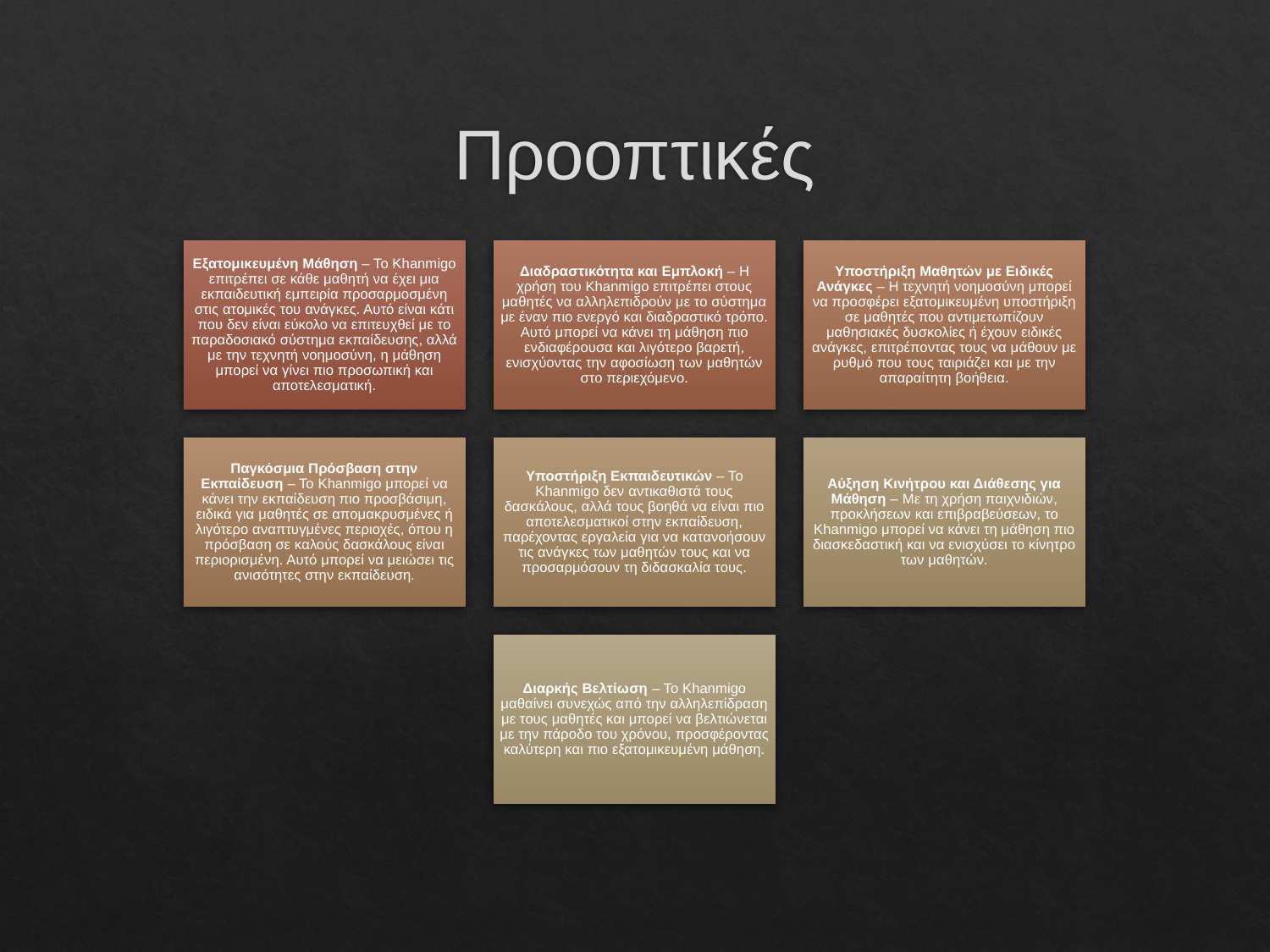

# Προοπτικές
Εξατομικευμένη Μάθηση – Το Khanmigo επιτρέπει σε κάθε μαθητή να έχει μια εκπαιδευτική εμπειρία προσαρμοσμένη στις ατομικές του ανάγκες. Αυτό είναι κάτι που δεν είναι εύκολο να επιτευχθεί με το παραδοσιακό σύστημα εκπαίδευσης, αλλά με την τεχνητή νοημοσύνη, η μάθηση μπορεί να γίνει πιο προσωπική και αποτελεσματική.
Διαδραστικότητα και Εμπλοκή – Η χρήση του Khanmigo επιτρέπει στους μαθητές να αλληλεπιδρούν με το σύστημα με έναν πιο ενεργό και διαδραστικό τρόπο. Αυτό μπορεί να κάνει τη μάθηση πιο ενδιαφέρουσα και λιγότερο βαρετή, ενισχύοντας την αφοσίωση των μαθητών στο περιεχόμενο.
Υποστήριξη Μαθητών με Ειδικές Ανάγκες – Η τεχνητή νοημοσύνη μπορεί να προσφέρει εξατομικευμένη υποστήριξη σε μαθητές που αντιμετωπίζουν μαθησιακές δυσκολίες ή έχουν ειδικές ανάγκες, επιτρέποντας τους να μάθουν με ρυθμό που τους ταιριάζει και με την απαραίτητη βοήθεια.
Παγκόσμια Πρόσβαση στην Εκπαίδευση – Το Khanmigo μπορεί να κάνει την εκπαίδευση πιο προσβάσιμη, ειδικά για μαθητές σε απομακρυσμένες ή λιγότερο αναπτυγμένες περιοχές, όπου η πρόσβαση σε καλούς δασκάλους είναι περιορισμένη. Αυτό μπορεί να μειώσει τις ανισότητες στην εκπαίδευση.
Υποστήριξη Εκπαιδευτικών – Το Khanmigo δεν αντικαθιστά τους δασκάλους, αλλά τους βοηθά να είναι πιο αποτελεσματικοί στην εκπαίδευση, παρέχοντας εργαλεία για να κατανοήσουν τις ανάγκες των μαθητών τους και να προσαρμόσουν τη διδασκαλία τους.
Αύξηση Κινήτρου και Διάθεσης για Μάθηση – Με τη χρήση παιχνιδιών, προκλήσεων και επιβραβεύσεων, το Khanmigo μπορεί να κάνει τη μάθηση πιο διασκεδαστική και να ενισχύσει το κίνητρο των μαθητών.
Διαρκής Βελτίωση – Το Khanmigo μαθαίνει συνεχώς από την αλληλεπίδραση με τους μαθητές και μπορεί να βελτιώνεται με την πάροδο του χρόνου, προσφέροντας καλύτερη και πιο εξατομικευμένη μάθηση.